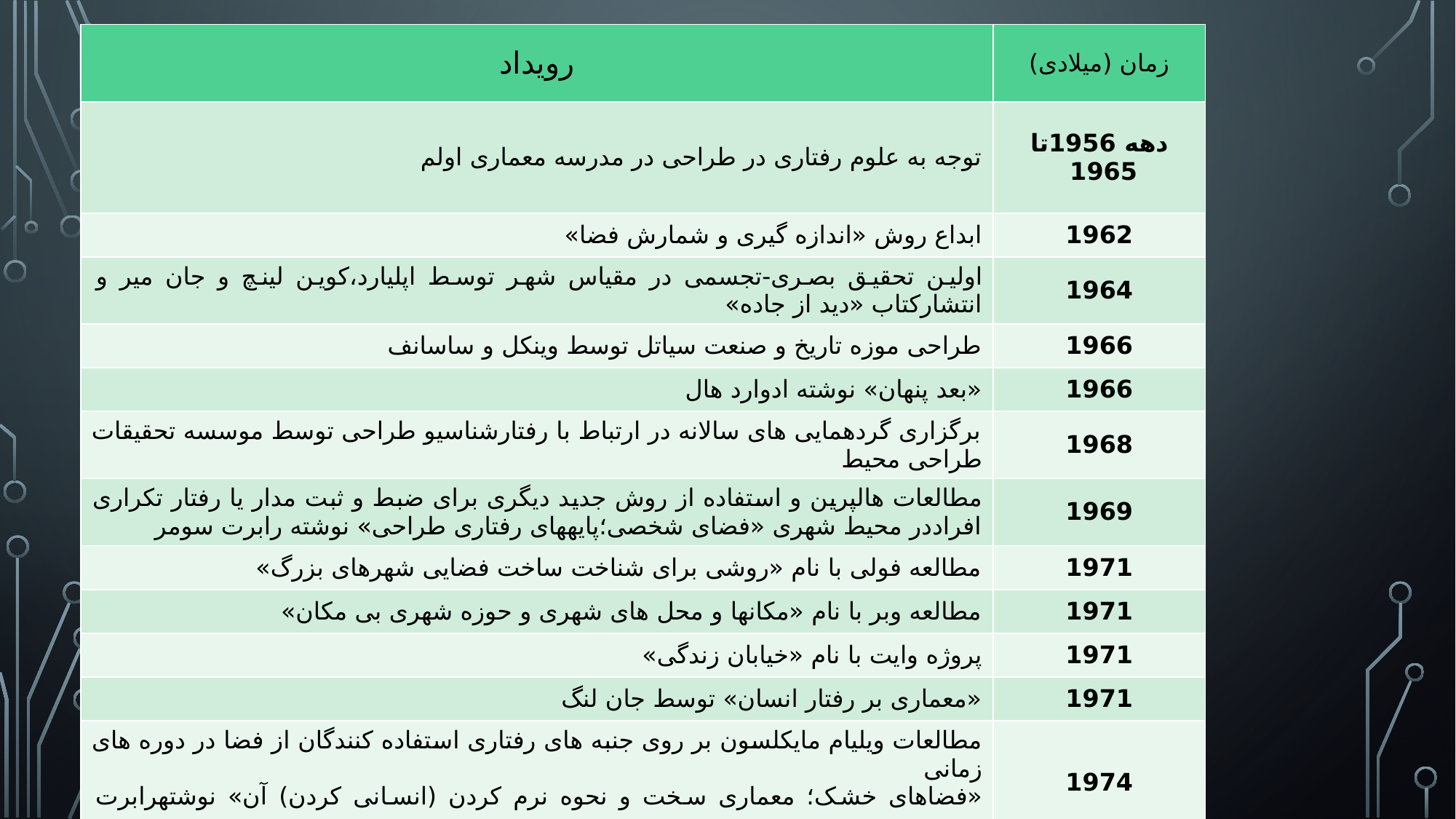

| رویداد | زمان (میلادی) |
| --- | --- |
| توجه به علوم رفتاری در طراحی در مدرسه معماری اولم | دهه 1956تا 1965 |
| ابداع روش «اندازه گیری و شمارش فضا» | 1962 |
| اولین تحقیق بصری-تجسمی در مقیاس شهر توسط اپلیارد،کوین لینچ و جان میر و انتشارکتاب «دید از جاده» | 1964 |
| طراحی موزه تاریخ و صنعت سیاتل توسط وینکل و ساسانف | 1966 |
| «بعد پنهان» نوشته ادوارد هال | 1966 |
| برگزاری گردهمایی های سالانه در ارتباط با رفتارشناسیو طراحی توسط موسسه تحقیقات طراحی محیط | 1968 |
| مطالعات هالپرین و استفاده از روش جدید دیگری برای ضبط و ثبت مدار یا رفتار تکراری افراددر محیط شهری «فضای شخصی؛پایههای رفتاری طراحی» نوشته رابرت سومر | 1969 |
| مطالعه فولی با نام «روشی برای شناخت ساخت فضایی شهرهای بزرگ» | 1971 |
| مطالعه وبر با نام «مکانها و محل های شهری و حوزه شهری بی مکان» | 1971 |
| پروژه وایت با نام «خیابان زندگی» | 1971 |
| «معماری بر رفتار انسان» توسط جان لنگ | 1971 |
| مطالعات ویلیام مایکلسون بر روی جنبه های رفتاری استفاده کنندگان از فضا در دوره های زمانی «فضاهای خشک؛ معماری سخت و نحوه نرم کردن (انسانی کردن) آن» نوشتهرابرت سومر | 1974 |
| «وجوه انسانی شکل شهر» نوشته راپویورت | 1977 |